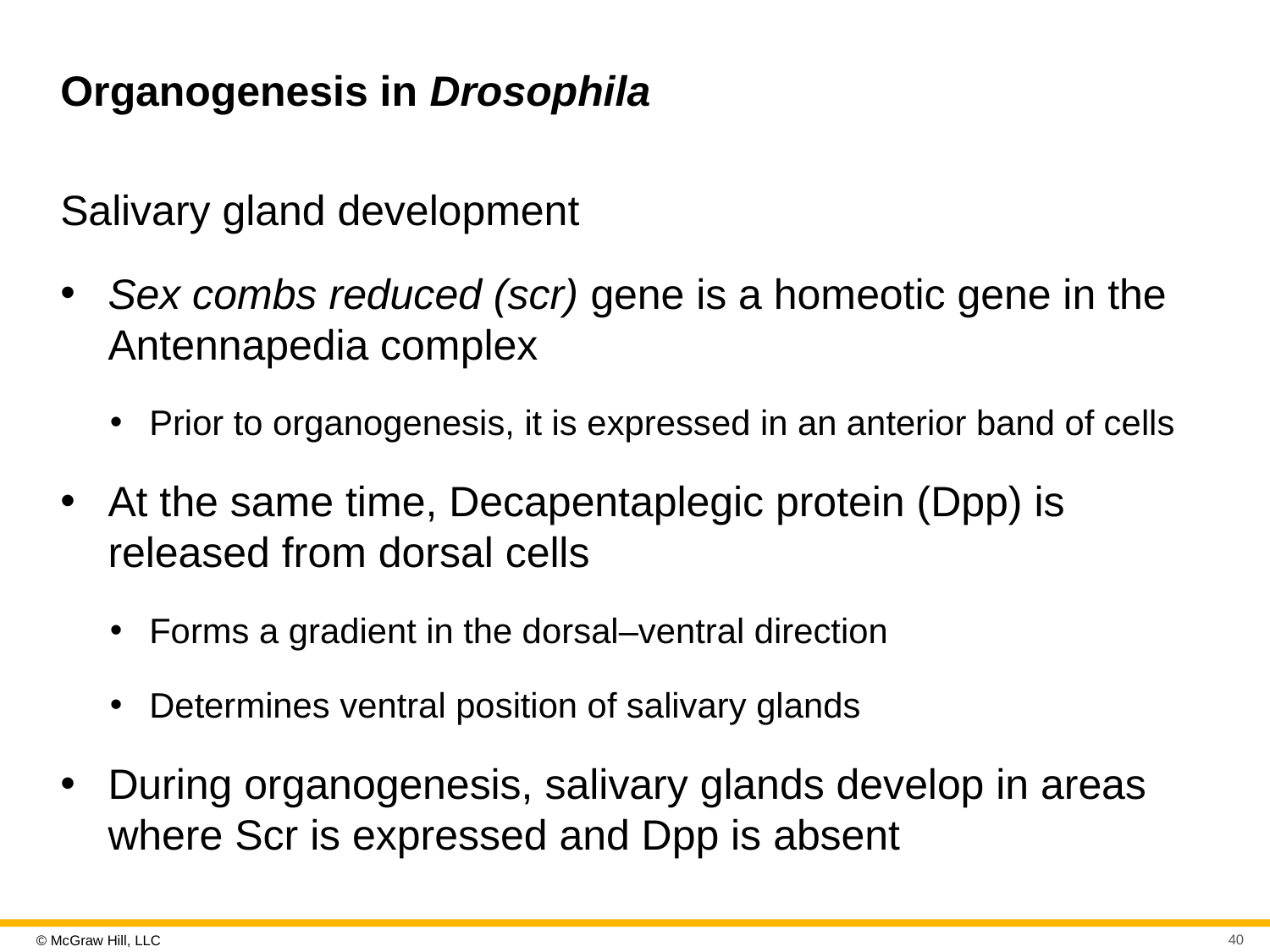

# Organogenesis in Drosophila
Salivary gland development
Sex combs reduced (scr) gene is a homeotic gene in the Antennapedia complex
Prior to organogenesis, it is expressed in an anterior band of cells
At the same time, Decapentaplegic protein (Dpp) is released from dorsal cells
Forms a gradient in the dorsal–ventral direction
Determines ventral position of salivary glands
During organogenesis, salivary glands develop in areas where Scr is expressed and Dpp is absent
40